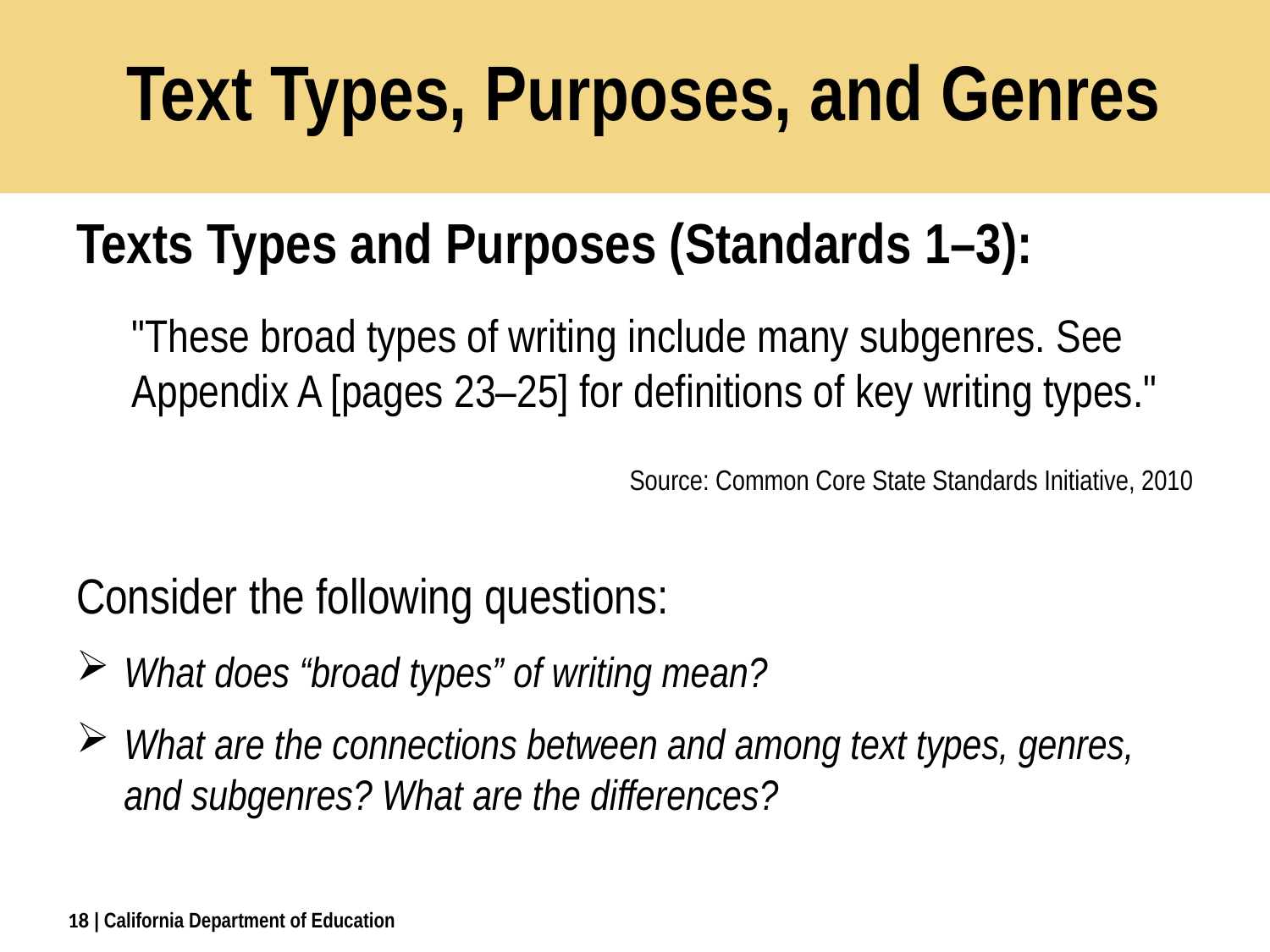

# Text Types, Purposes, and Genres
Texts Types and Purposes (Standards 1–3):
"These broad types of writing include many subgenres. See Appendix A [pages 23–25] for definitions of key writing types."

Source: Common Core State Standards Initiative, 2010

Consider the following questions:
What does “broad types” of writing mean?
What are the connections between and among text types, genres, and subgenres? What are the differences?

18
| California Department of Education